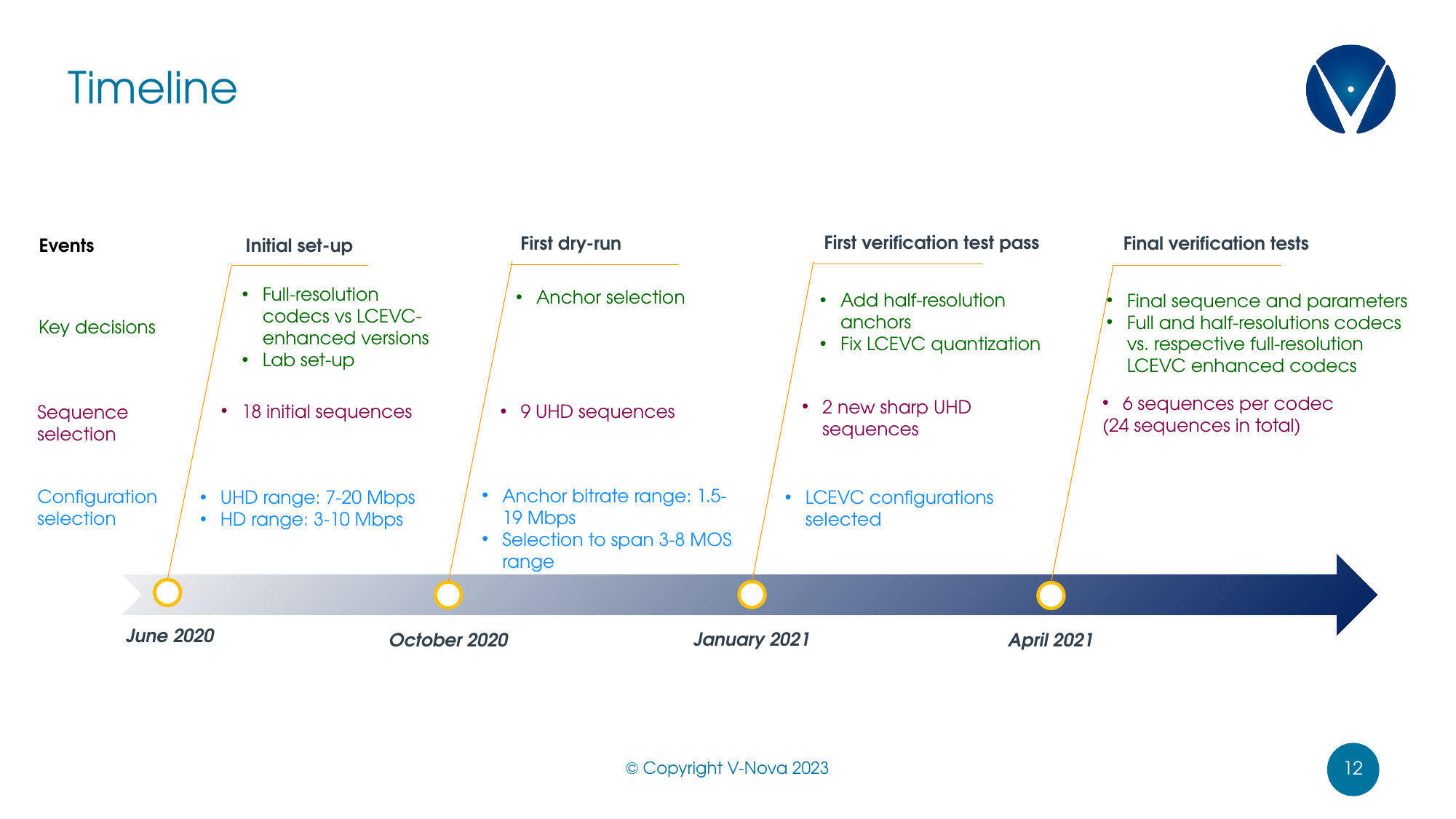

# Timeline
First verification test pass
First dry-run
Final verification tests
Initial set-up
Events
Full-resolution codecs vs LCEVC-enhanced versions
Lab set-up
Anchor selection

Add half-resolution anchors
Fix LCEVC quantization

Final sequence and parameters
Full and half-resolutions codecs vs. respective full-resolution LCEVC enhanced codecs
Key decisions
6 sequences per codec
(24 sequences in total)
2 new sharp UHD sequences
18 initial sequences
9 UHD sequences
Sequence selection
Anchor bitrate range: 1.5-19 Mbps
Selection to span 3-8 MOS range
Configuration selection
LCEVC configurations selected
UHD range: 7-20 Mbps
HD range: 3-10 Mbps

June 2020
January 2021
April 2021
October 2020
12